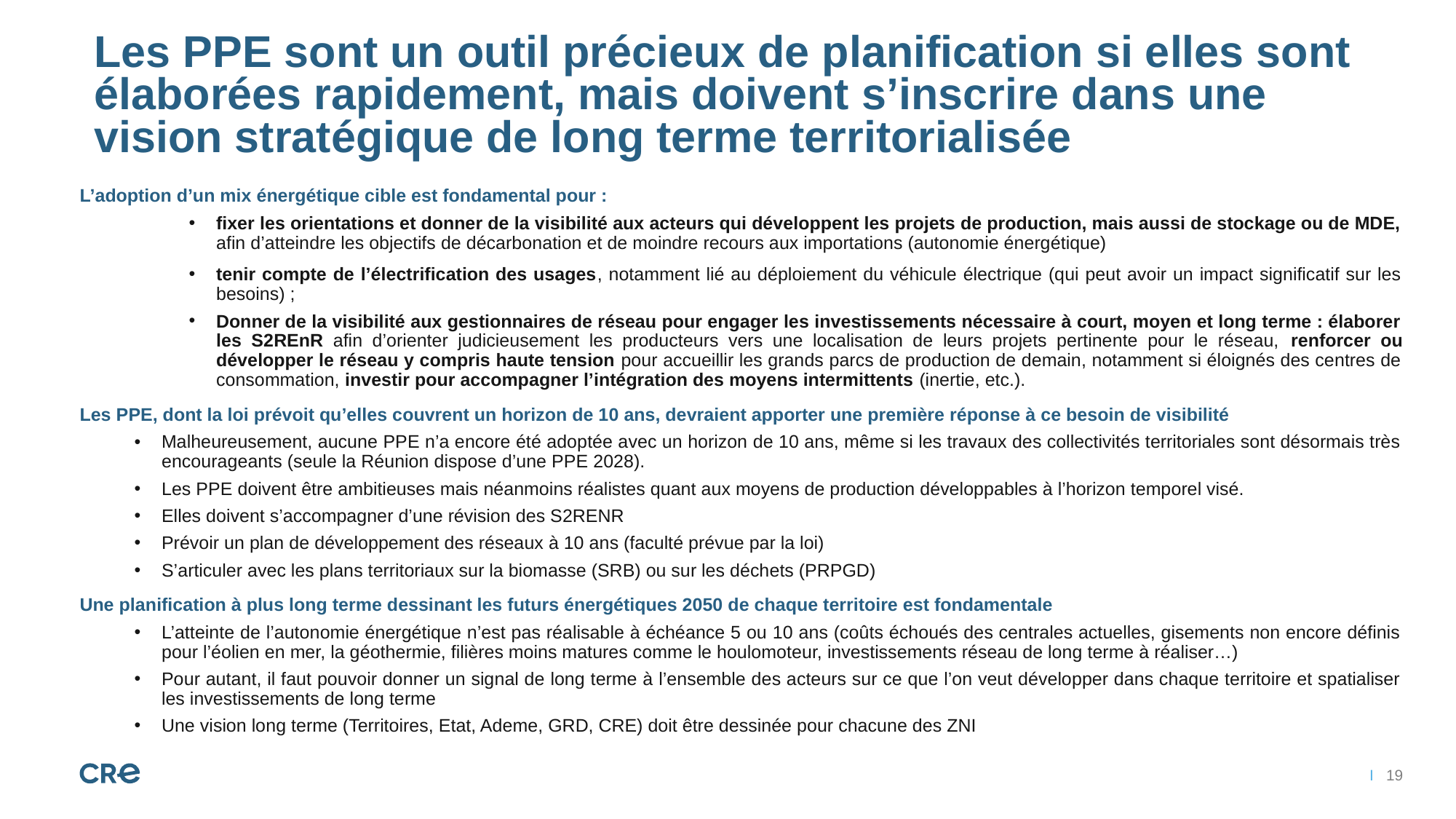

# Les PPE sont un outil précieux de planification si elles sont élaborées rapidement, mais doivent s’inscrire dans une vision stratégique de long terme territorialisée
L’adoption d’un mix énergétique cible est fondamental pour :
fixer les orientations et donner de la visibilité aux acteurs qui développent les projets de production, mais aussi de stockage ou de MDE, afin d’atteindre les objectifs de décarbonation et de moindre recours aux importations (autonomie énergétique)
tenir compte de l’électrification des usages, notamment lié au déploiement du véhicule électrique (qui peut avoir un impact significatif sur les besoins) ;
Donner de la visibilité aux gestionnaires de réseau pour engager les investissements nécessaire à court, moyen et long terme : élaborer les S2REnR afin d’orienter judicieusement les producteurs vers une localisation de leurs projets pertinente pour le réseau, renforcer ou développer le réseau y compris haute tension pour accueillir les grands parcs de production de demain, notamment si éloignés des centres de consommation, investir pour accompagner l’intégration des moyens intermittents (inertie, etc.).
Les PPE, dont la loi prévoit qu’elles couvrent un horizon de 10 ans, devraient apporter une première réponse à ce besoin de visibilité
Malheureusement, aucune PPE n’a encore été adoptée avec un horizon de 10 ans, même si les travaux des collectivités territoriales sont désormais très encourageants (seule la Réunion dispose d’une PPE 2028).
Les PPE doivent être ambitieuses mais néanmoins réalistes quant aux moyens de production développables à l’horizon temporel visé.
Elles doivent s’accompagner d’une révision des S2RENR
Prévoir un plan de développement des réseaux à 10 ans (faculté prévue par la loi)
S’articuler avec les plans territoriaux sur la biomasse (SRB) ou sur les déchets (PRPGD)
Une planification à plus long terme dessinant les futurs énergétiques 2050 de chaque territoire est fondamentale
L’atteinte de l’autonomie énergétique n’est pas réalisable à échéance 5 ou 10 ans (coûts échoués des centrales actuelles, gisements non encore définis pour l’éolien en mer, la géothermie, filières moins matures comme le houlomoteur, investissements réseau de long terme à réaliser…)
Pour autant, il faut pouvoir donner un signal de long terme à l’ensemble des acteurs sur ce que l’on veut développer dans chaque territoire et spatialiser les investissements de long terme
Une vision long terme (Territoires, Etat, Ademe, GRD, CRE) doit être dessinée pour chacune des ZNI

19